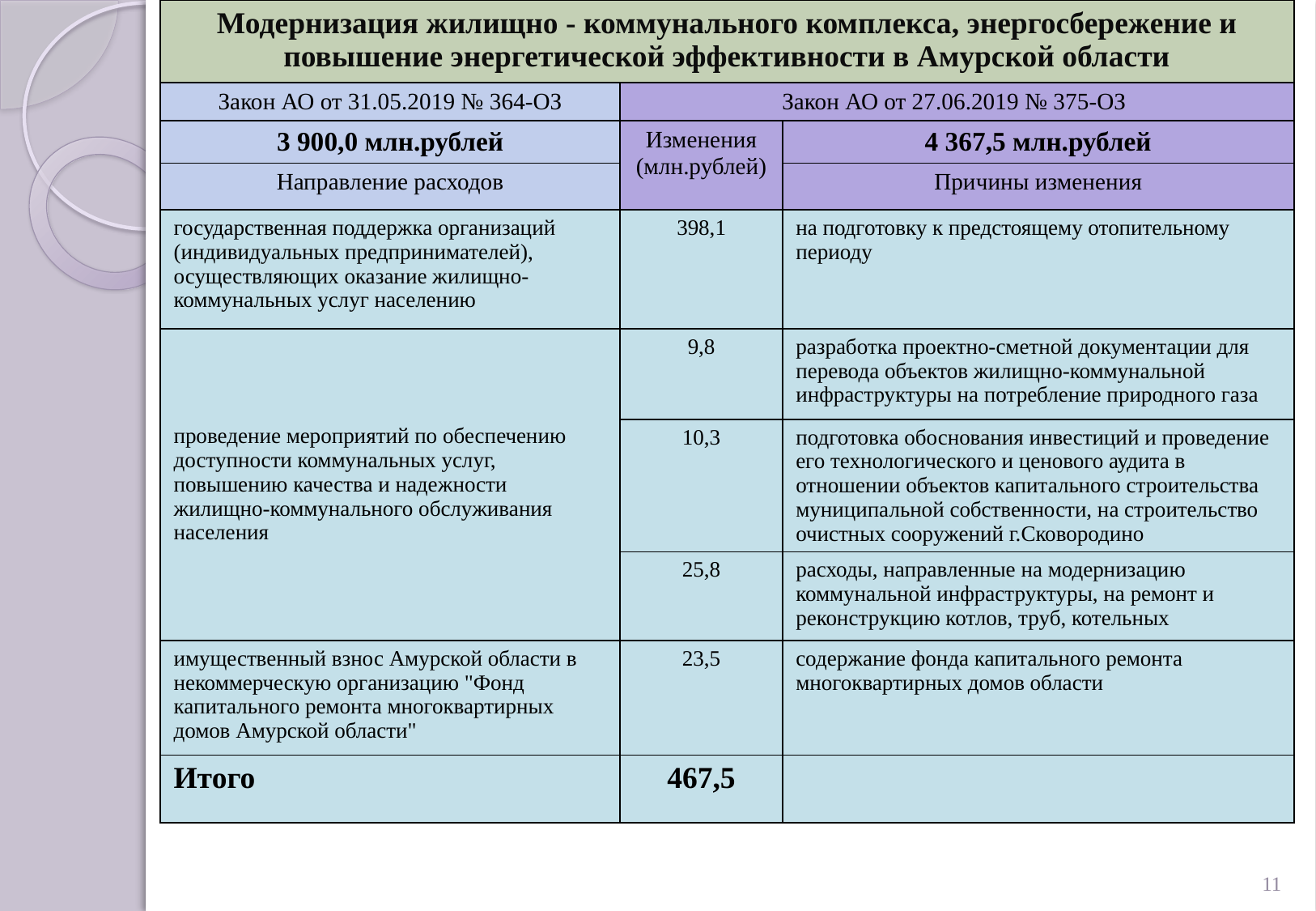

| Модернизация жилищно - коммунального комплекса, энергосбережение и повышение энергетической эффективности в Амурской области |  |  |
| --- | --- | --- |
| Закон АО от 31.05.2019 № 364-ОЗ | Закон АО от 27.06.2019 № 375-ОЗ |  |
| 3 900,0 млн.рублей | Изменения (млн.рублей) | 4 367,5 млн.рублей |
| Направление расходов |  | Причины изменения |
| государственная поддержка организаций (индивидуальных предпринимателей), осуществляющих оказание жилищно-коммунальных услуг населению | 398,1 | на подготовку к предстоящему отопительному периоду |
| проведение мероприятий по обеспечению доступности коммунальных услуг, повышению качества и надежности жилищно-коммунального обслуживания населения | 9,8 | разработка проектно-сметной документации для перевода объектов жилищно-коммунальной инфраструктуры на потребление природного газа |
|  | 10,3 | подготовка обоснования инвестиций и проведение его технологического и ценового аудита в отношении объектов капитального строительства муниципальной собственности, на строительство очистных сооружений г.Сковородино |
|  | 25,8 | расходы, направленные на модернизацию коммунальной инфраструктуры, на ремонт и реконструкцию котлов, труб, котельных |
| имущественный взнос Амурской области в некоммерческую организацию "Фонд капитального ремонта многоквартирных домов Амурской области" | 23,5 | содержание фонда капитального ремонта многоквартирных домов области |
| Итого | 467,5 |  |
11